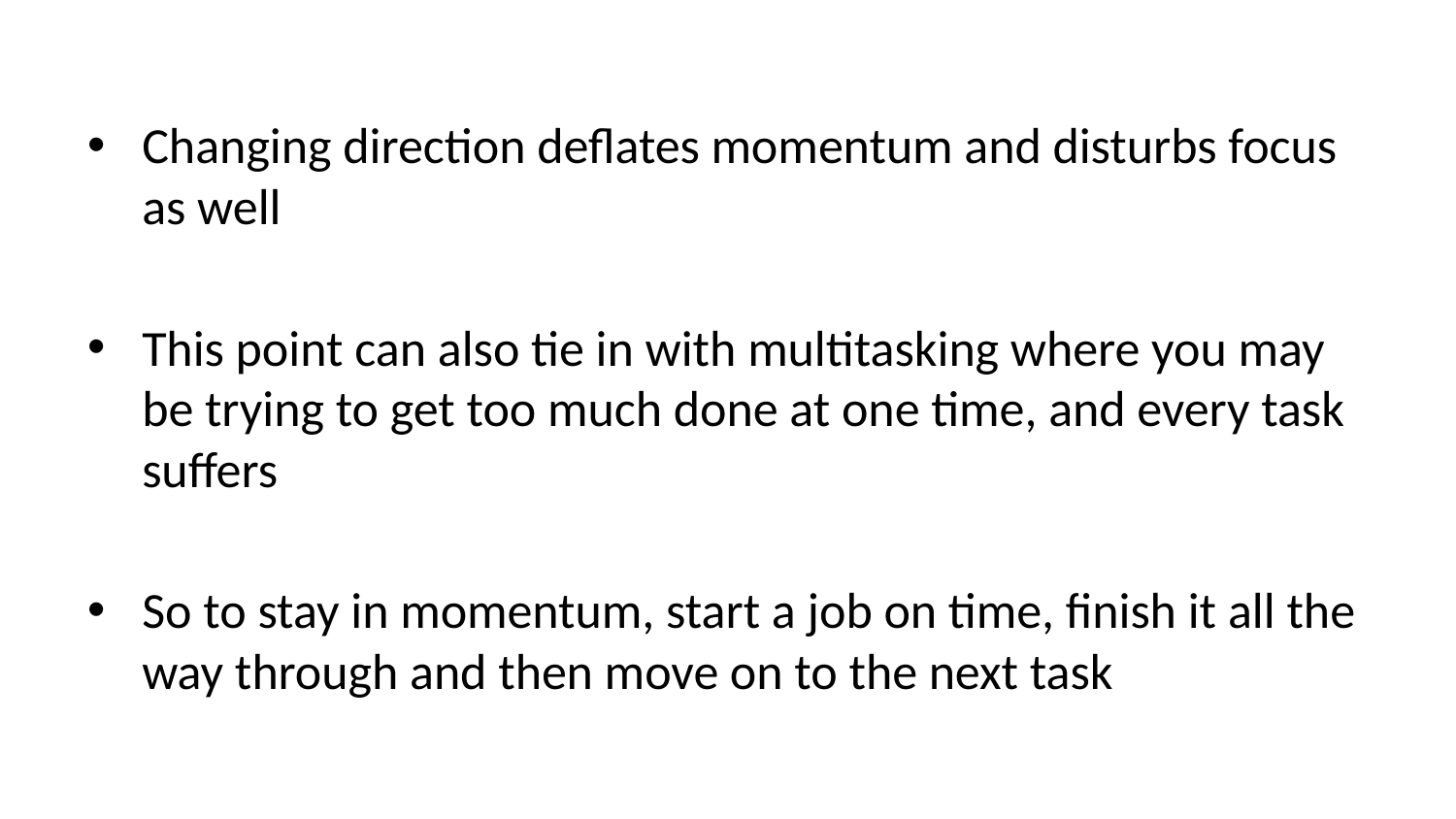

Changing direction deflates momentum and disturbs focus as well

This point can also tie in with multitasking where you may be trying to get too much done at one time, and every task suffers

So to stay in momentum, start a job on time, finish it all the way through and then move on to the next task